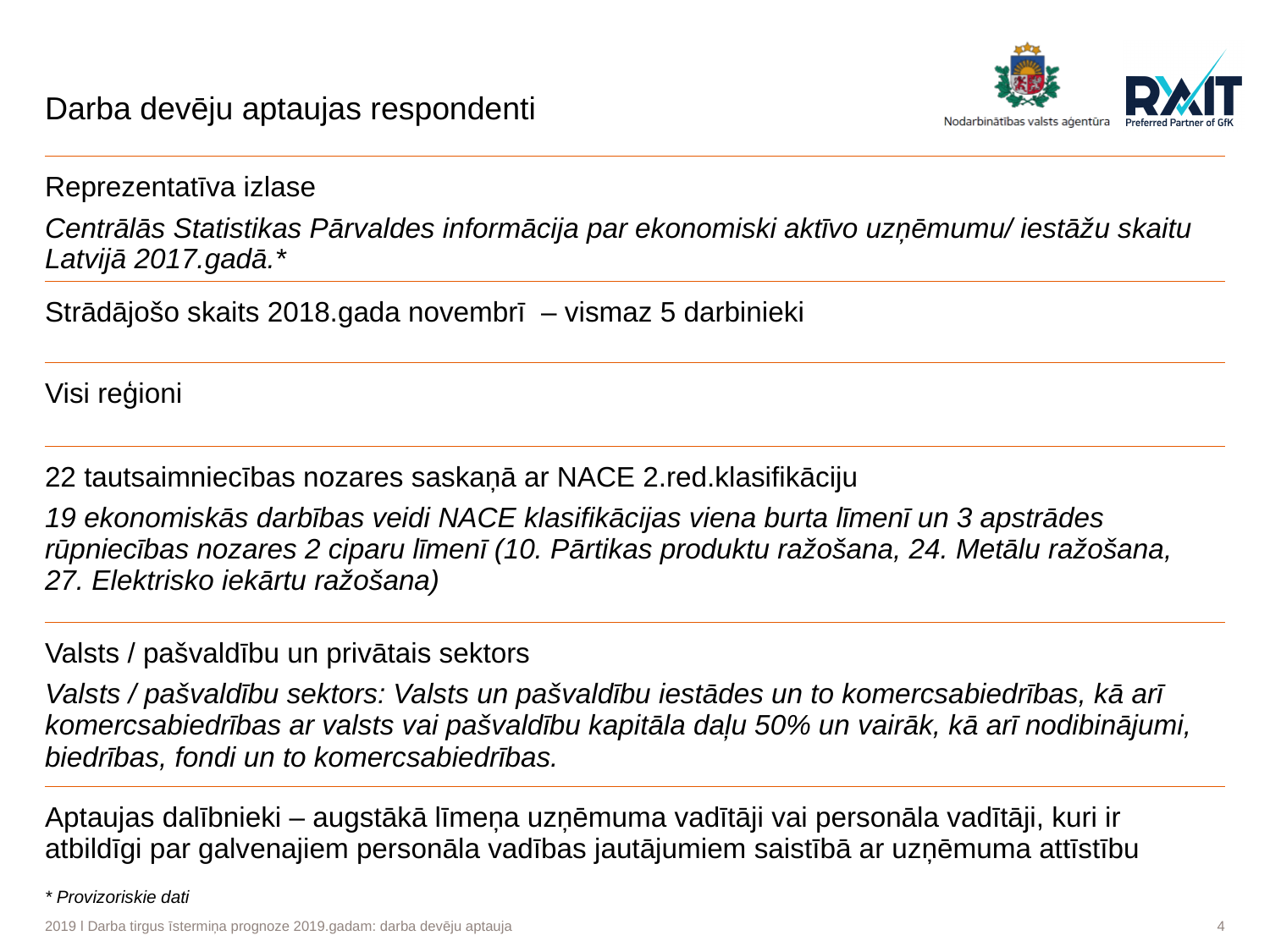

# Darba devēju aptaujas respondenti

| Reprezentatīva izlase Centrālās Statistikas Pārvaldes informācija par ekonomiski aktīvo uzņēmumu/ iestāžu skaitu Latvijā 2017.gadā.\* |
| --- |
| Strādājošo skaits 2018.gada novembrī – vismaz 5 darbinieki |
| Visi reģioni |
| 22 tautsaimniecības nozares saskaņā ar NACE 2.red.klasifikāciju 19 ekonomiskās darbības veidi NACE klasifikācijas viena burta līmenī un 3 apstrādes rūpniecības nozares 2 ciparu līmenī (10. Pārtikas produktu ražošana, 24. Metālu ražošana, 27. Elektrisko iekārtu ražošana) |
| Valsts / pašvaldību un privātais sektors Valsts / pašvaldību sektors: Valsts un pašvaldību iestādes un to komercsabiedrības, kā arī komercsabiedrības ar valsts vai pašvaldību kapitāla daļu 50% un vairāk, kā arī nodibinājumi, biedrības, fondi un to komercsabiedrības. |
| Aptaujas dalībnieki – augstākā līmeņa uzņēmuma vadītāji vai personāla vadītāji, kuri ir atbildīgi par galvenajiem personāla vadības jautājumiem saistībā ar uzņēmuma attīstību |
* Provizoriskie dati